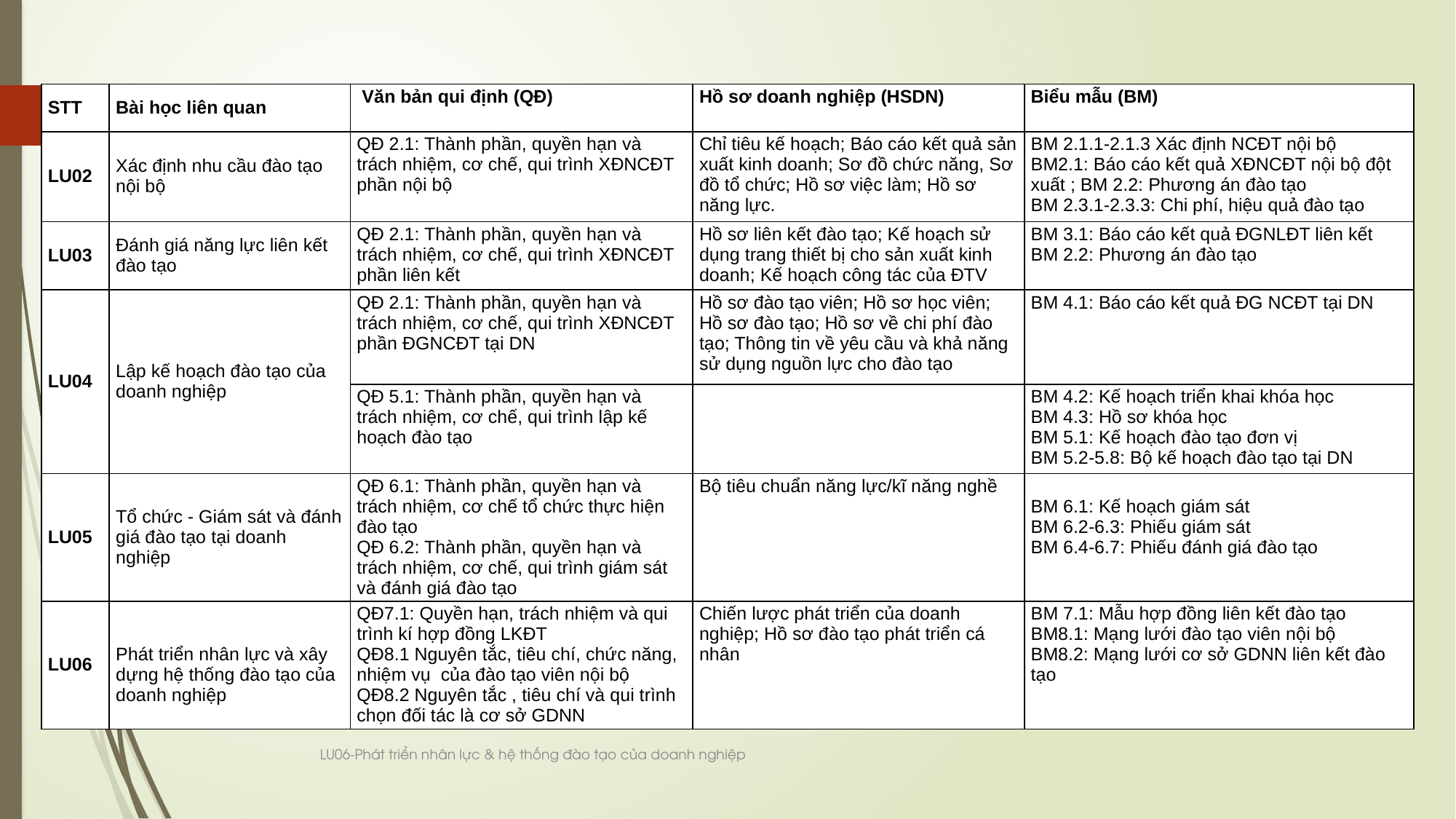

| STT | Bài học liên quan | Văn bản qui định (QĐ) | Hồ sơ doanh nghiệp (HSDN) | Biểu mẫu (BM) |
| --- | --- | --- | --- | --- |
| LU02 | Xác định nhu cầu đào tạo nội bộ | QĐ 2.1: Thành phần, quyền hạn và trách nhiệm, cơ chế, qui trình XĐNCĐT phần nội bộ | Chỉ tiêu kế hoạch; Báo cáo kết quả sản xuất kinh doanh; Sơ đồ chức năng, Sơ đồ tổ chức; Hồ sơ việc làm; Hồ sơ năng lực. | BM 2.1.1-2.1.3 Xác định NCĐT nội bộ BM2.1: Báo cáo kết quả XĐNCĐT nội bộ đột xuất ; BM 2.2: Phương án đào tạo BM 2.3.1-2.3.3: Chi phí, hiệu quả đào tạo |
| LU03 | Đánh giá năng lực liên kết đào tạo | QĐ 2.1: Thành phần, quyền hạn và trách nhiệm, cơ chế, qui trình XĐNCĐT phần liên kết | Hồ sơ liên kết đào tạo; Kế hoạch sử dụng trang thiết bị cho sản xuất kinh doanh; Kế hoạch công tác của ĐTV | BM 3.1: Báo cáo kết quả ĐGNLĐT liên kết BM 2.2: Phương án đào tạo |
| LU04 | Lập kế hoạch đào tạo của doanh nghiệp | QĐ 2.1: Thành phần, quyền hạn và trách nhiệm, cơ chế, qui trình XĐNCĐT phần ĐGNCĐT tại DN | Hồ sơ đào tạo viên; Hồ sơ học viên; Hồ sơ đào tạo; Hồ sơ về chi phí đào tạo; Thông tin về yêu cầu và khả năng sử dụng nguồn lực cho đào tạo | BM 4.1: Báo cáo kết quả ĐG NCĐT tại DN |
| BH05 | Lập kế hoạch đào tạo | QĐ 5.1: Thành phần, quyền hạn và trách nhiệm, cơ chế, qui trình lập kế hoạch đào tạo |  | BM 4.2: Kế hoạch triển khai khóa học BM 4.3: Hồ sơ khóa học BM 5.1: Kế hoạch đào tạo đơn vị BM 5.2-5.8: Bộ kế hoạch đào tạo tại DN |
| LU05 | Tổ chức - Giám sát và đánh giá đào tạo tại doanh nghiệp | QĐ 6.1: Thành phần, quyền hạn và trách nhiệm, cơ chế tổ chức thực hiện đào tạo QĐ 6.2: Thành phần, quyền hạn và trách nhiệm, cơ chế, qui trình giám sát và đánh giá đào tạo | Bộ tiêu chuẩn năng lực/kĩ năng nghề | BM 6.1: Kế hoạch giám sát BM 6.2-6.3: Phiếu giám sát BM 6.4-6.7: Phiếu đánh giá đào tạo |
| LU06 | Phát triển nhân lực và xây dựng hệ thống đào tạo của doanh nghiệp | QĐ7.1: Quyền hạn, trách nhiệm và qui trình kí hợp đồng LKĐT QĐ8.1 Nguyên tắc, tiêu chí, chức năng, nhiệm vụ của đào tạo viên nội bộ QĐ8.2 Nguyên tắc , tiêu chí và qui trình chọn đối tác là cơ sở GDNN | Chiến lược phát triển của doanh nghiệp; Hồ sơ đào tạo phát triển cá nhân | BM 7.1: Mẫu hợp đồng liên kết đào tạo BM8.1: Mạng lưới đào tạo viên nội bộ BM8.2: Mạng lưới cơ sở GDNN liên kết đào tạo |
21
LU06-Phát triển nhân lực & hệ thống đào tạo của doanh nghiệp